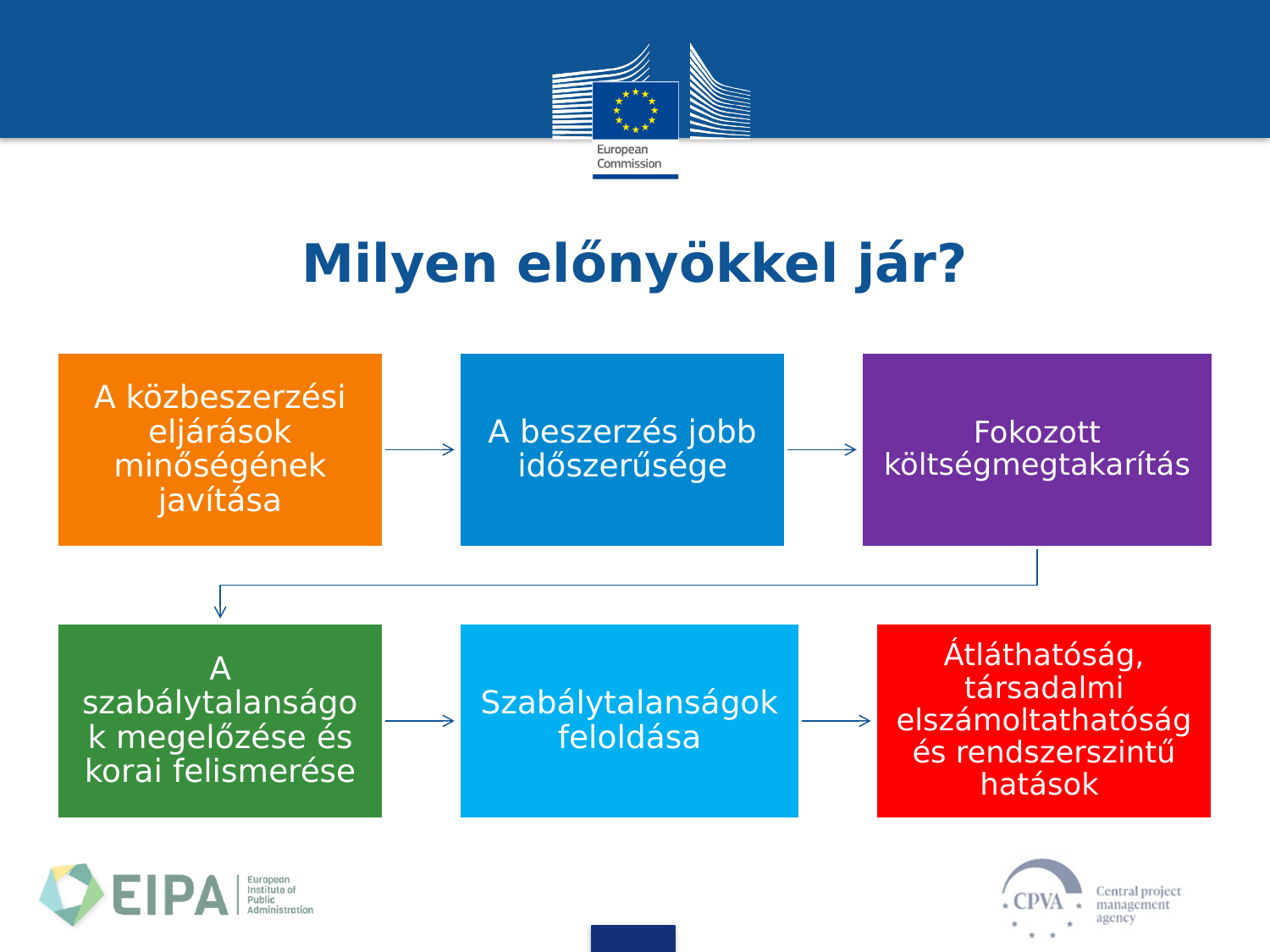

Milyen előnyökkel jár?

A közbeszerzési eljárások minőségének javítása

A beszerzés jobb időszerűsége

Fokozott költségmegtakarítás

A szabálytalanságok megelőzése és korai felismerése

Szabálytalanságok feloldása
Átláthatóság, társadalmi elszámoltathatóság és rendszerszintű hatások